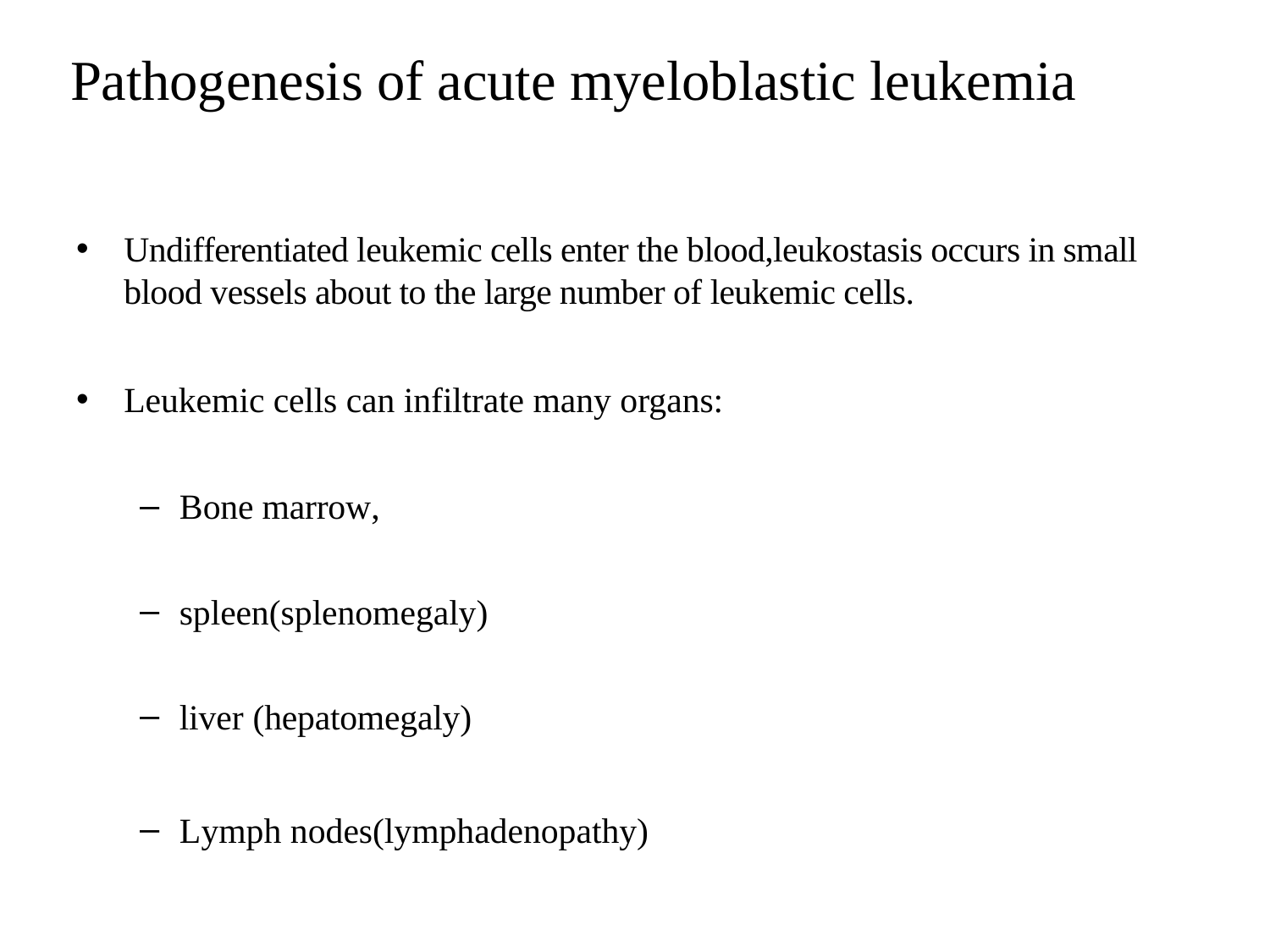

# Pathogenesis of acute myeloblastic leukemia
Undifferentiated leukemic cells enter the blood,leukostasis occurs in small blood vessels about to the large number of leukemic cells.

Leukemic cells can infiltrate many organs:

Bone marrow,

spleen(splenomegaly)

liver (hepatomegaly)

Lymph nodes(lymphadenopathy)